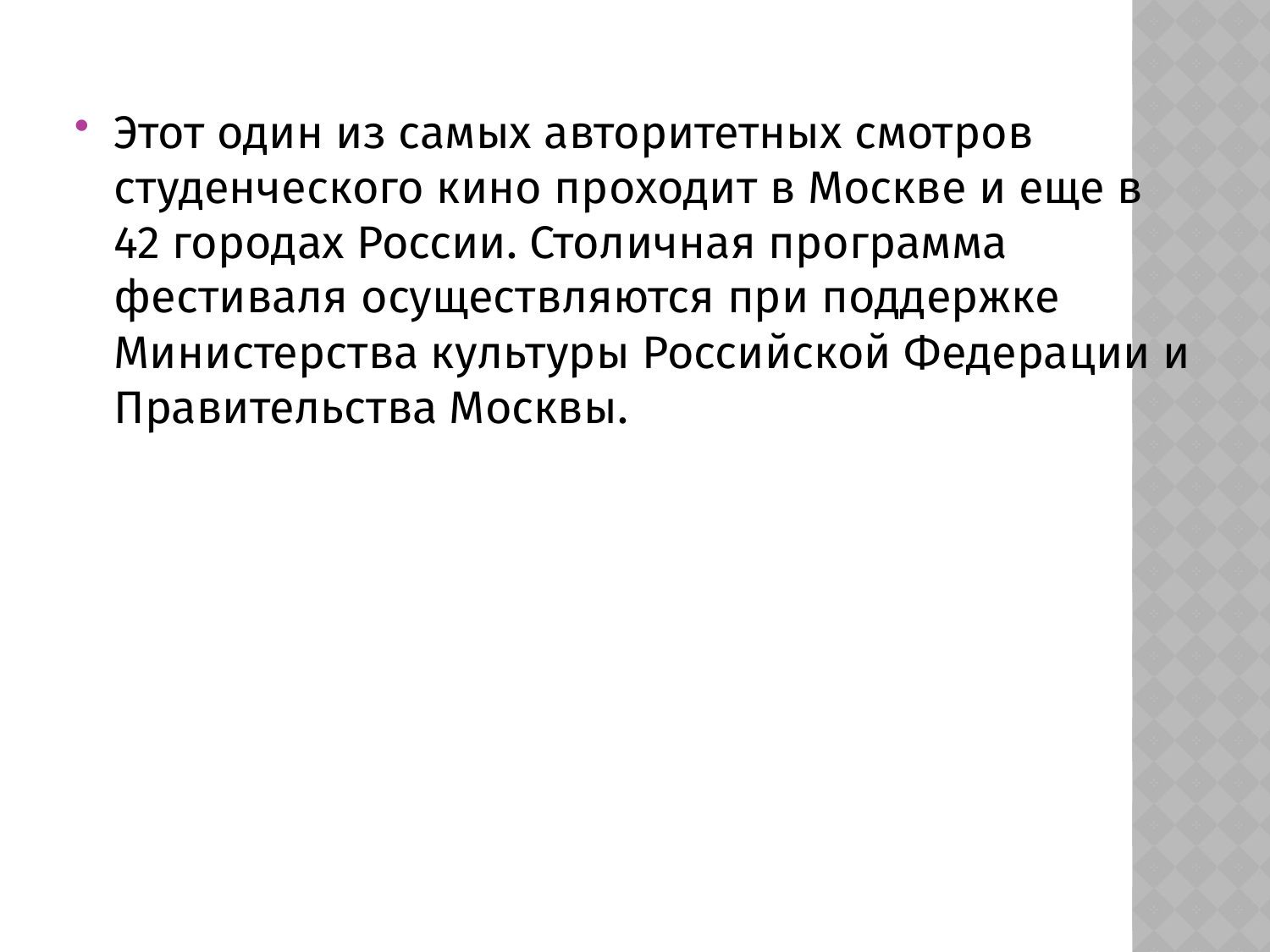

#
Этот один из самых авторитетных смотров студенческого кино проходит в Москве и еще в 42 городах России. Столичная программа фестиваля осуществляются при поддержке Министерства культуры Российской Федерации и Правительства Москвы.